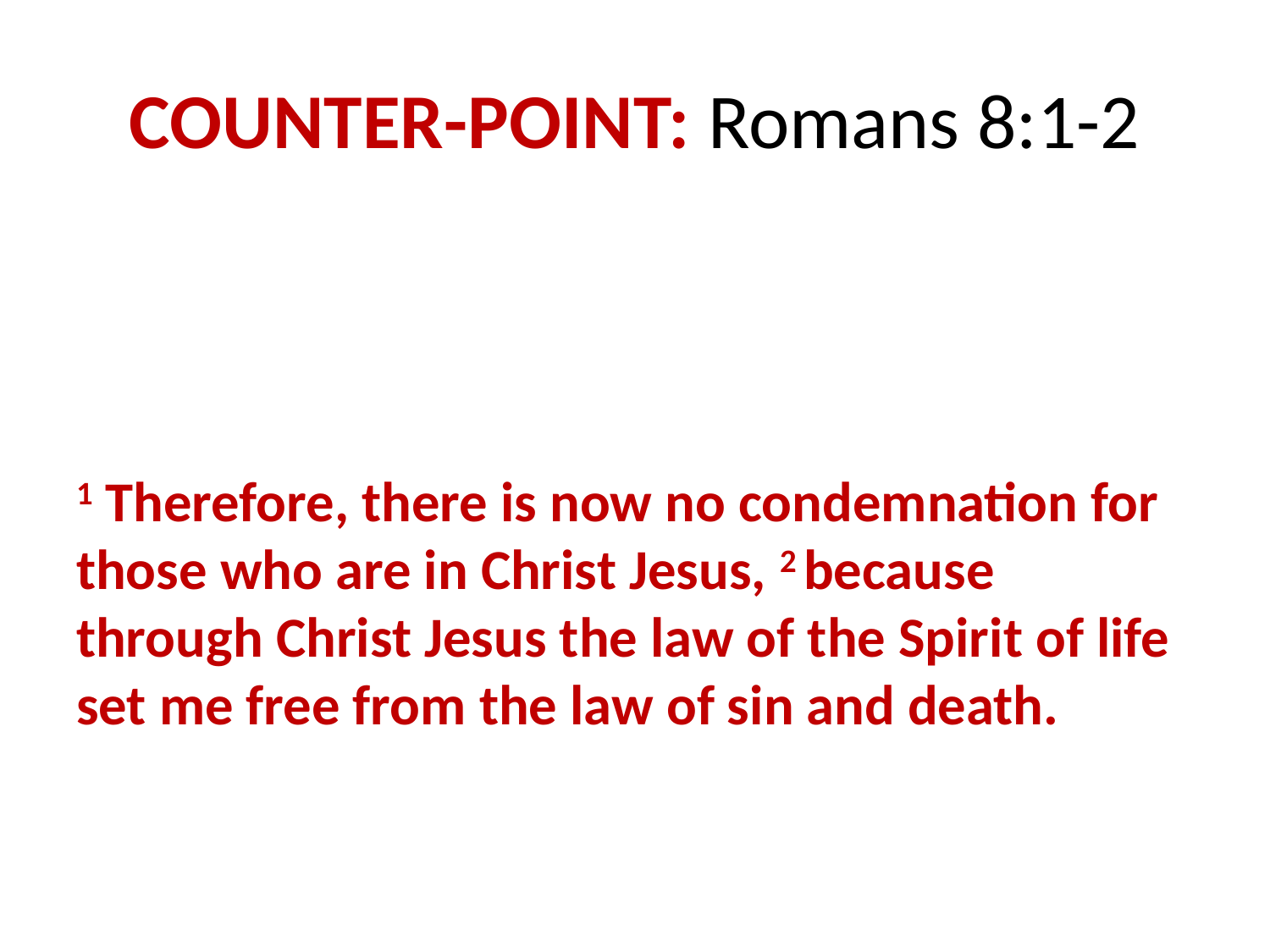

# COUNTER-POINT: Romans 8:1-2

1 Therefore, there is now no condemnation for those who are in Christ Jesus, 2 because through Christ Jesus the law of the Spirit of life set me free from the law of sin and death.